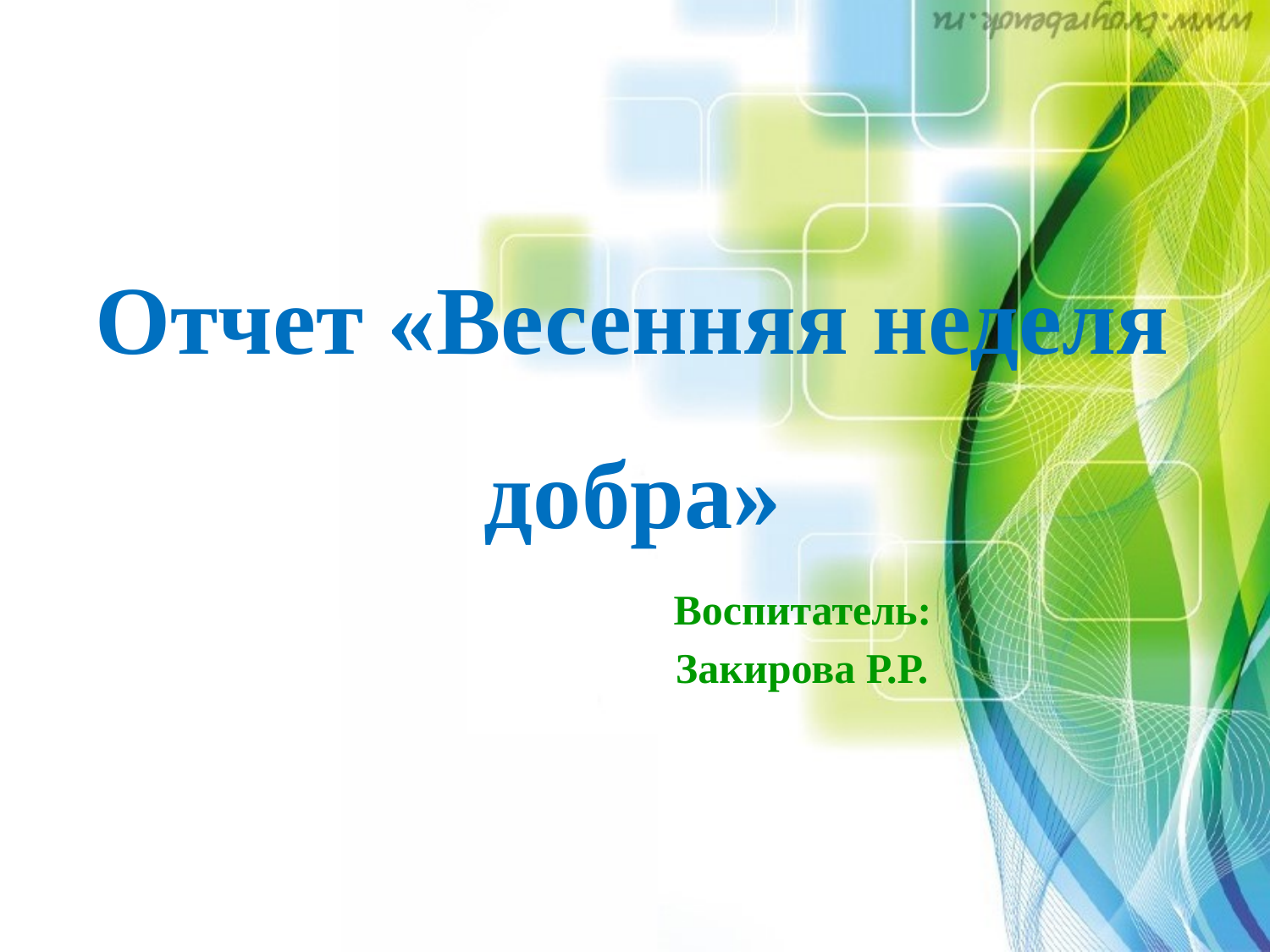

Отчет «Весенняя неделя добра»
                  Воспитатель:
                                Закирова Р.Р.